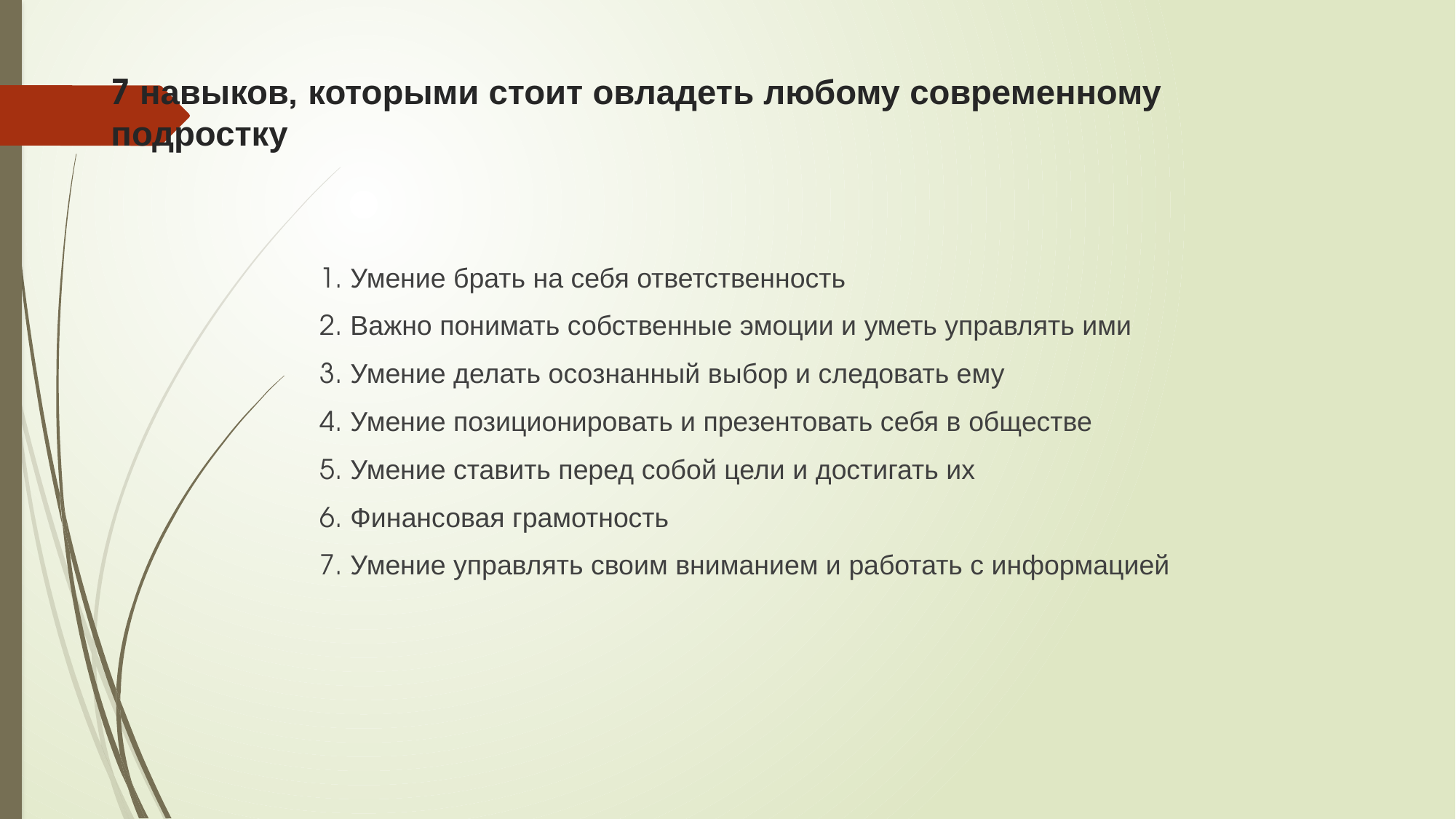

# 7 навыков, которыми стоит овладеть любому современному подростку
1. Умение брать на себя ответственность
2. Важно понимать собственные эмоции и уметь управлять ими
3. Умение делать осознанный выбор и следовать ему
4. Умение позиционировать и презентовать себя в обществе
5. Умение ставить перед собой цели и достигать их
6. Финансовая грамотность
7. Умение управлять своим вниманием и работать с информацией